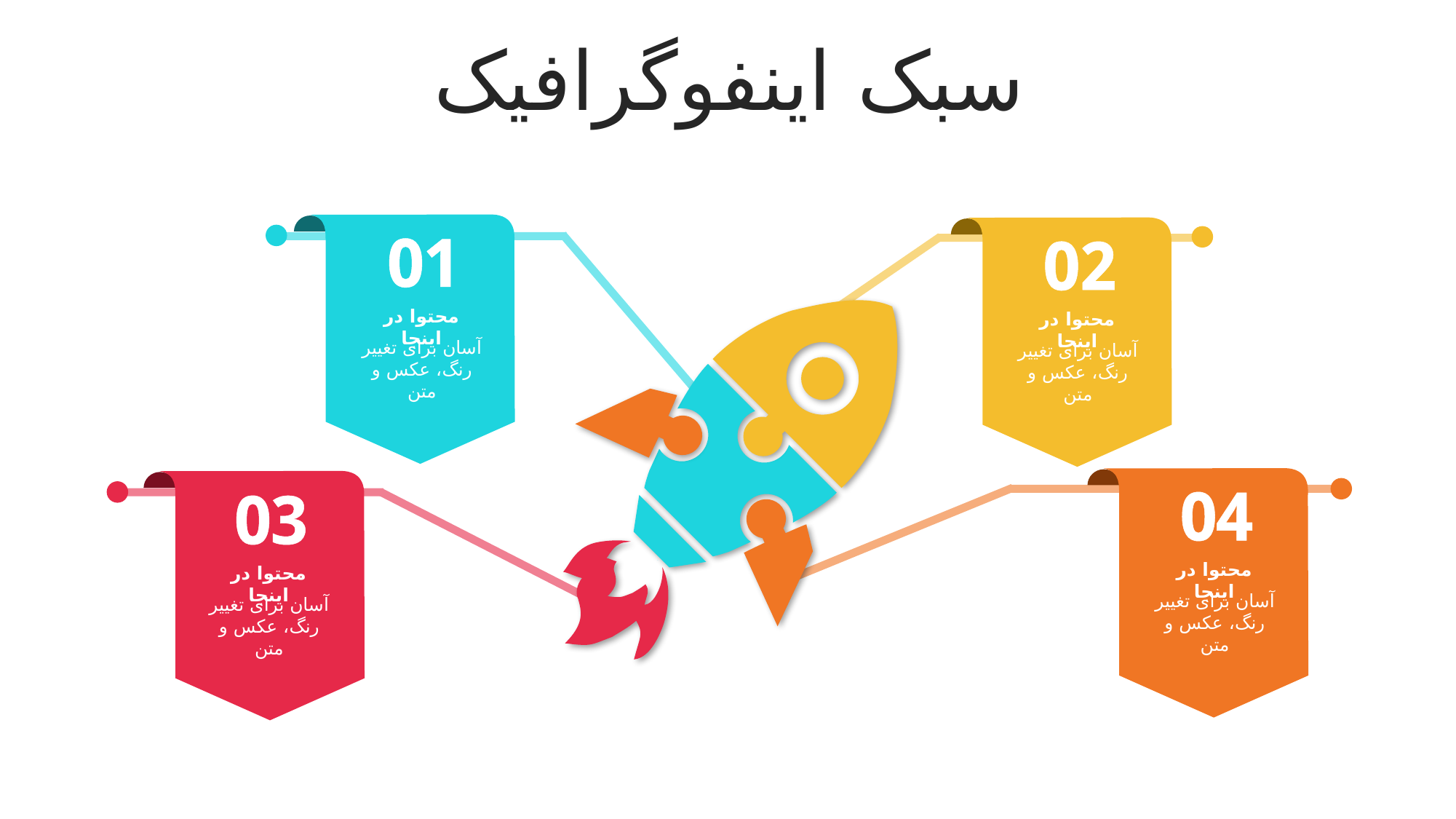

سبک اینفوگرافیک

01

02

محتوا در اینجا
آسان برای تغییر رنگ، عکس و متن
محتوا در اینجا
آسان برای تغییر رنگ، عکس و متن

04

03

محتوا در اینجا
آسان برای تغییر رنگ، عکس و متن
محتوا در اینجا
آسان برای تغییر رنگ، عکس و متن